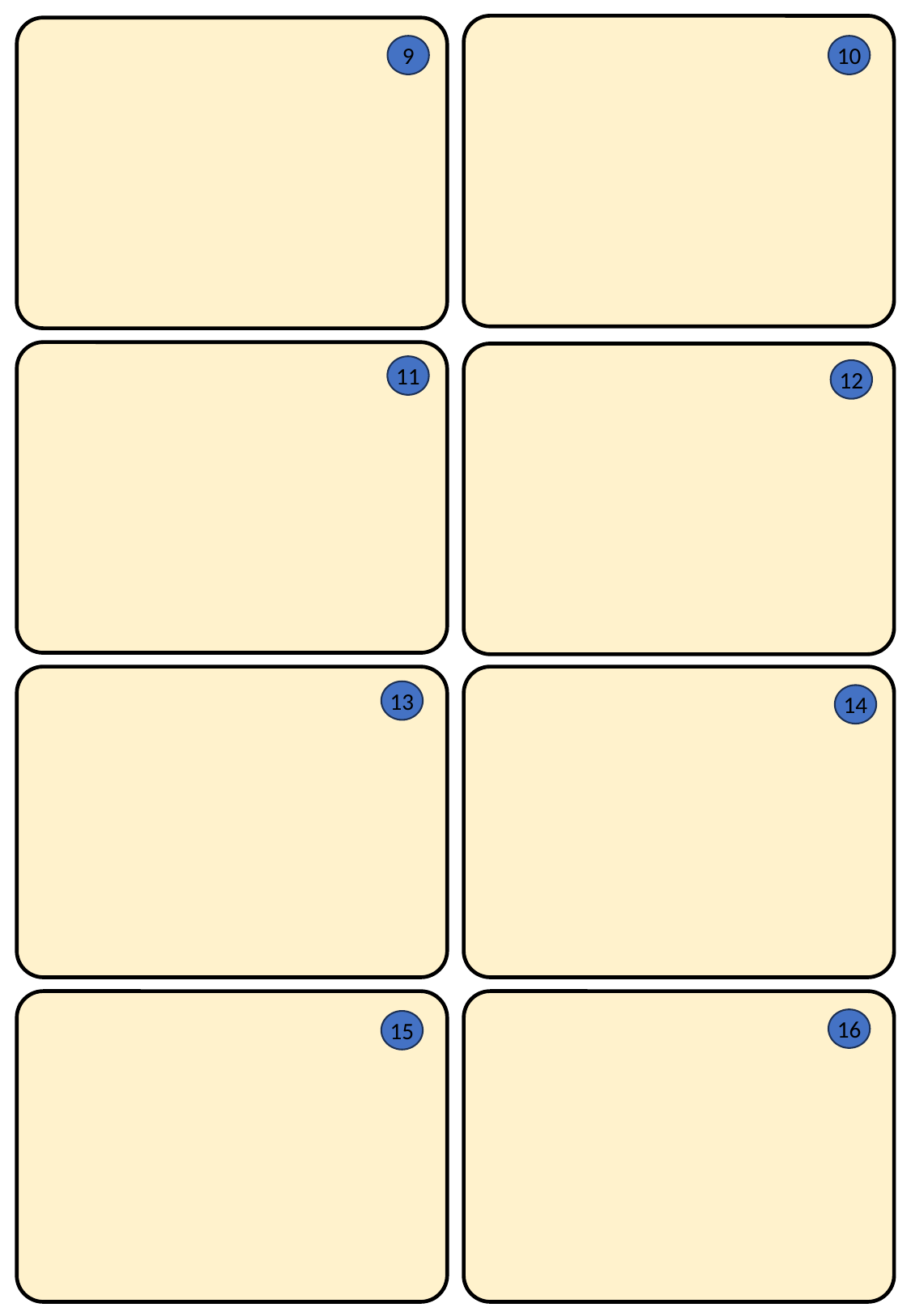

9
10

11
12

13
14

16
15